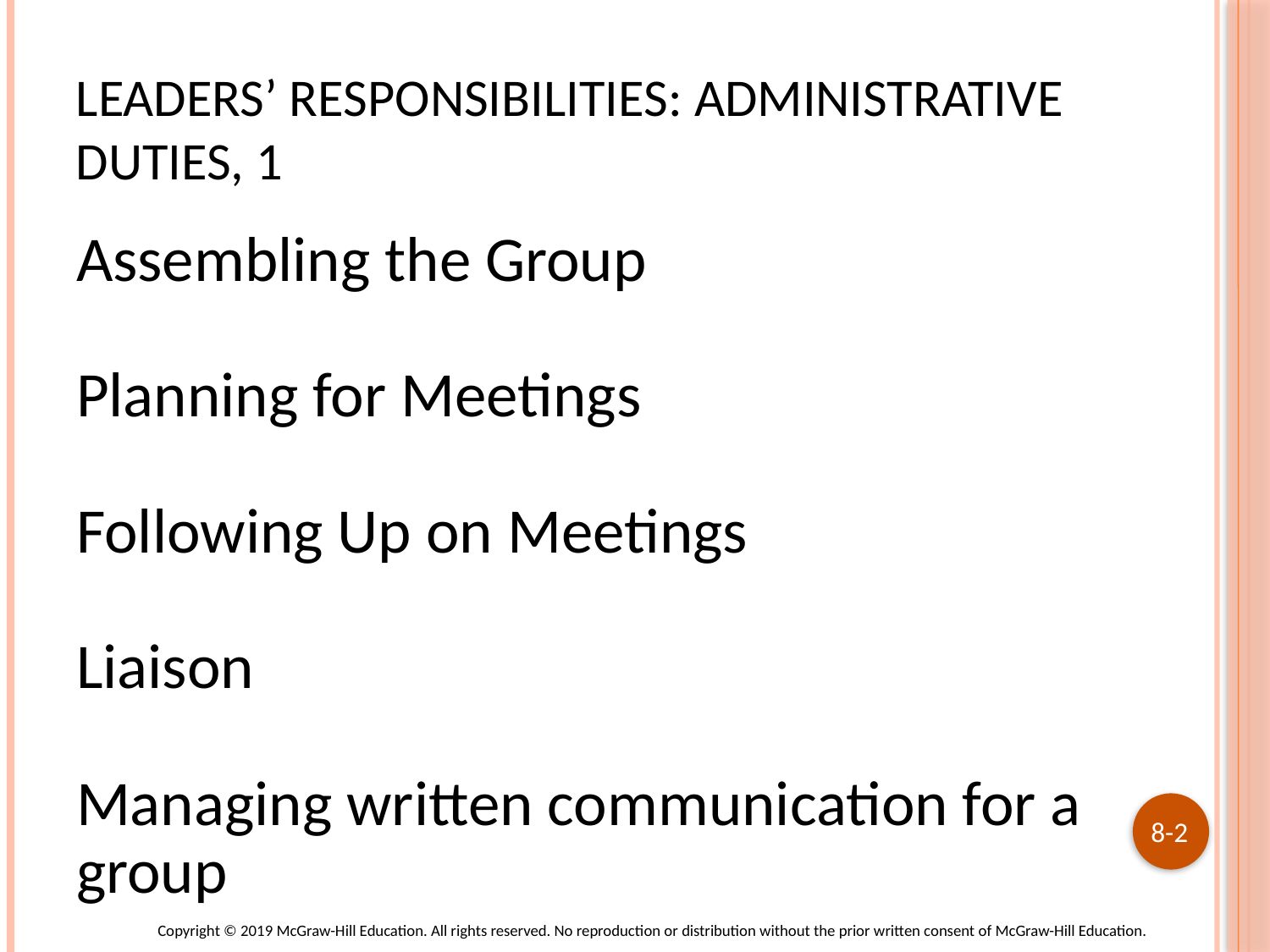

# Leaders’ Responsibilities: Administrative Duties, 1
Assembling the Group

Planning for Meetings

Following Up on Meetings

Liaison

Managing written communication for a group